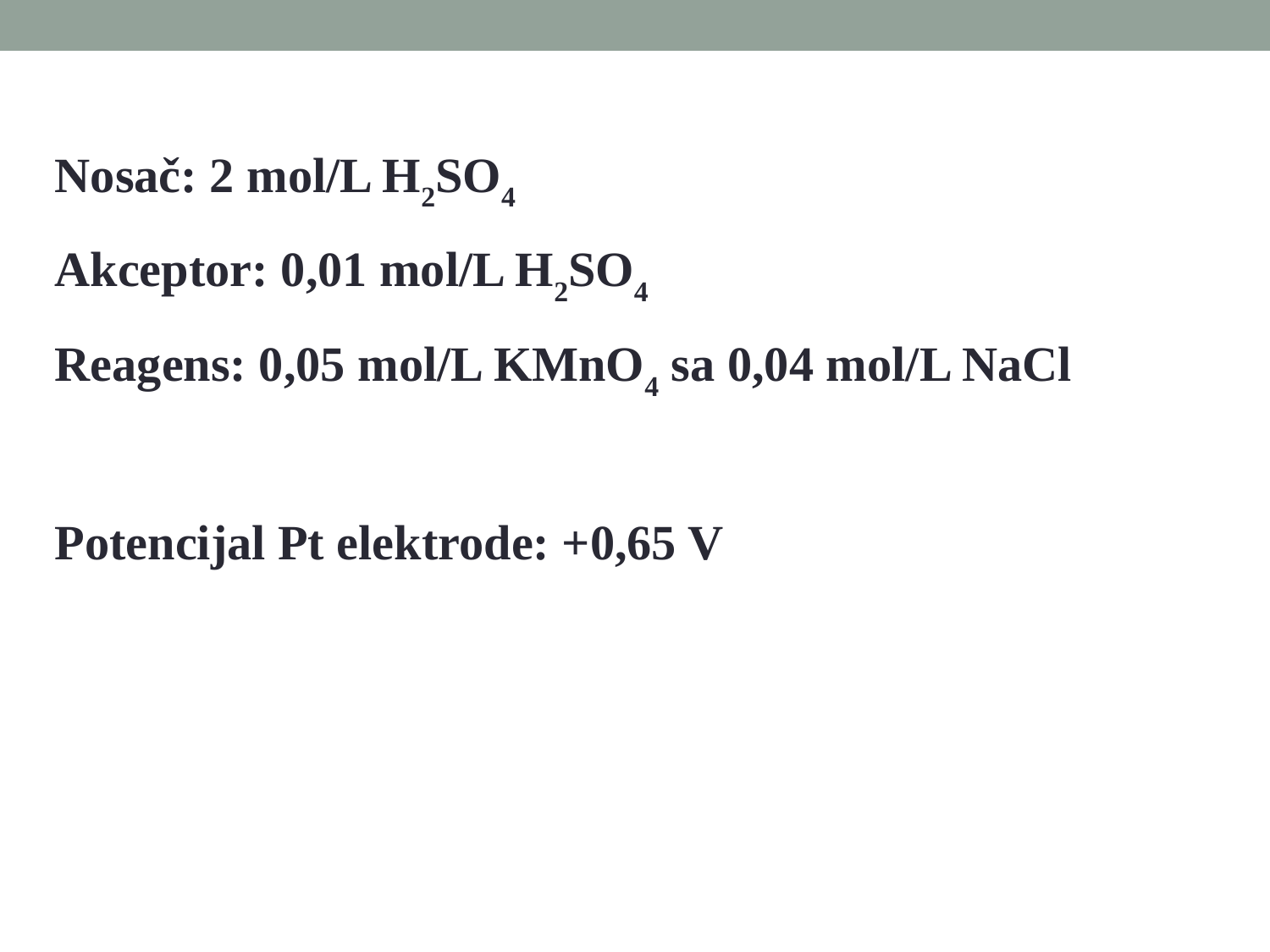

Nosač: 2 mol/L H2SO4
Akceptor: 0,01 mol/L H2SO4
Reagens: 0,05 mol/L KMnO4 sa 0,04 mol/L NaCl

Potencijal Pt elektrode: +0,65 V